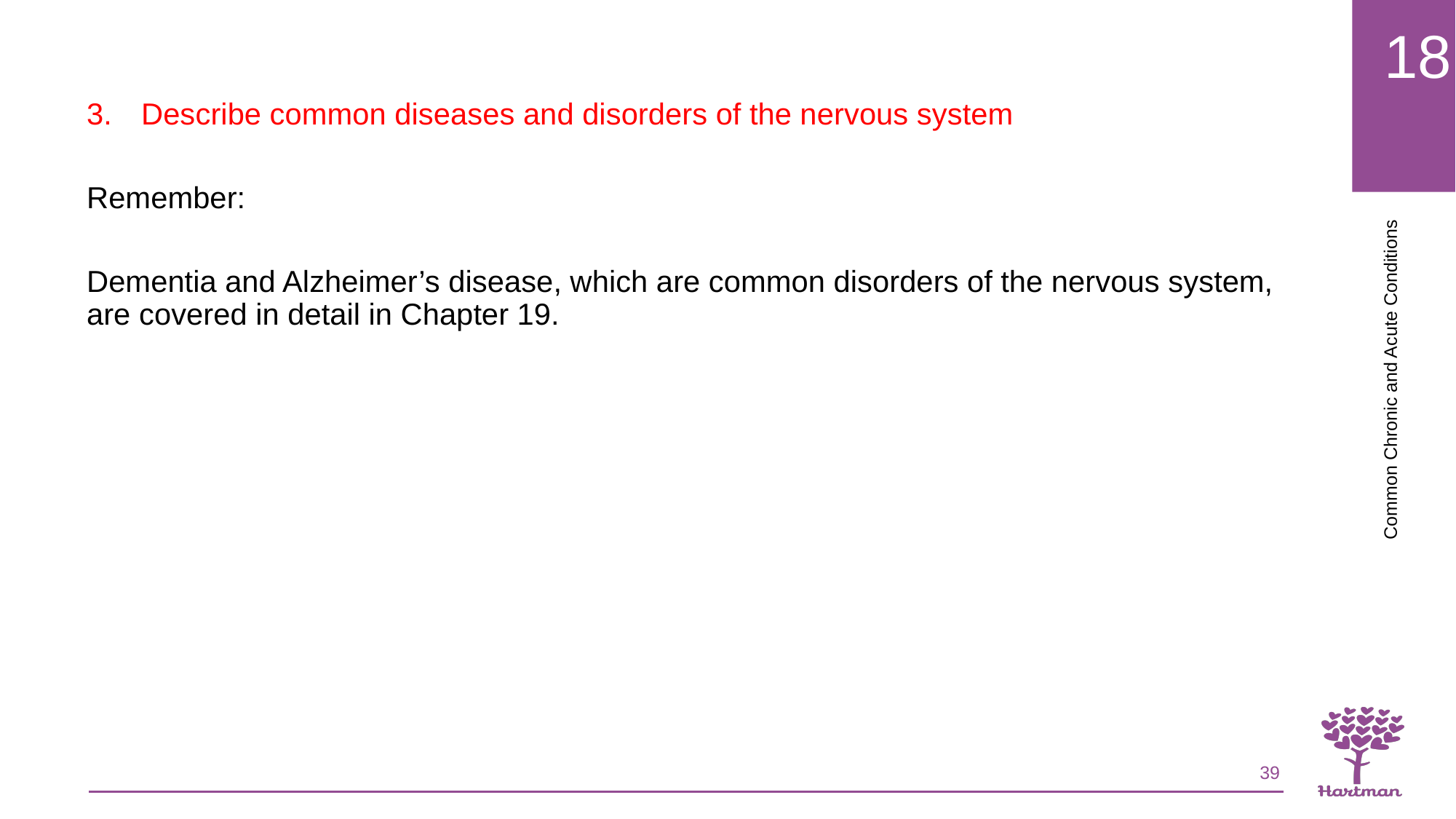

Describe common diseases and disorders of the nervous system

Remember:

Dementia and Alzheimer’s disease, which are common disorders of the nervous system, are covered in detail in Chapter 19.

39